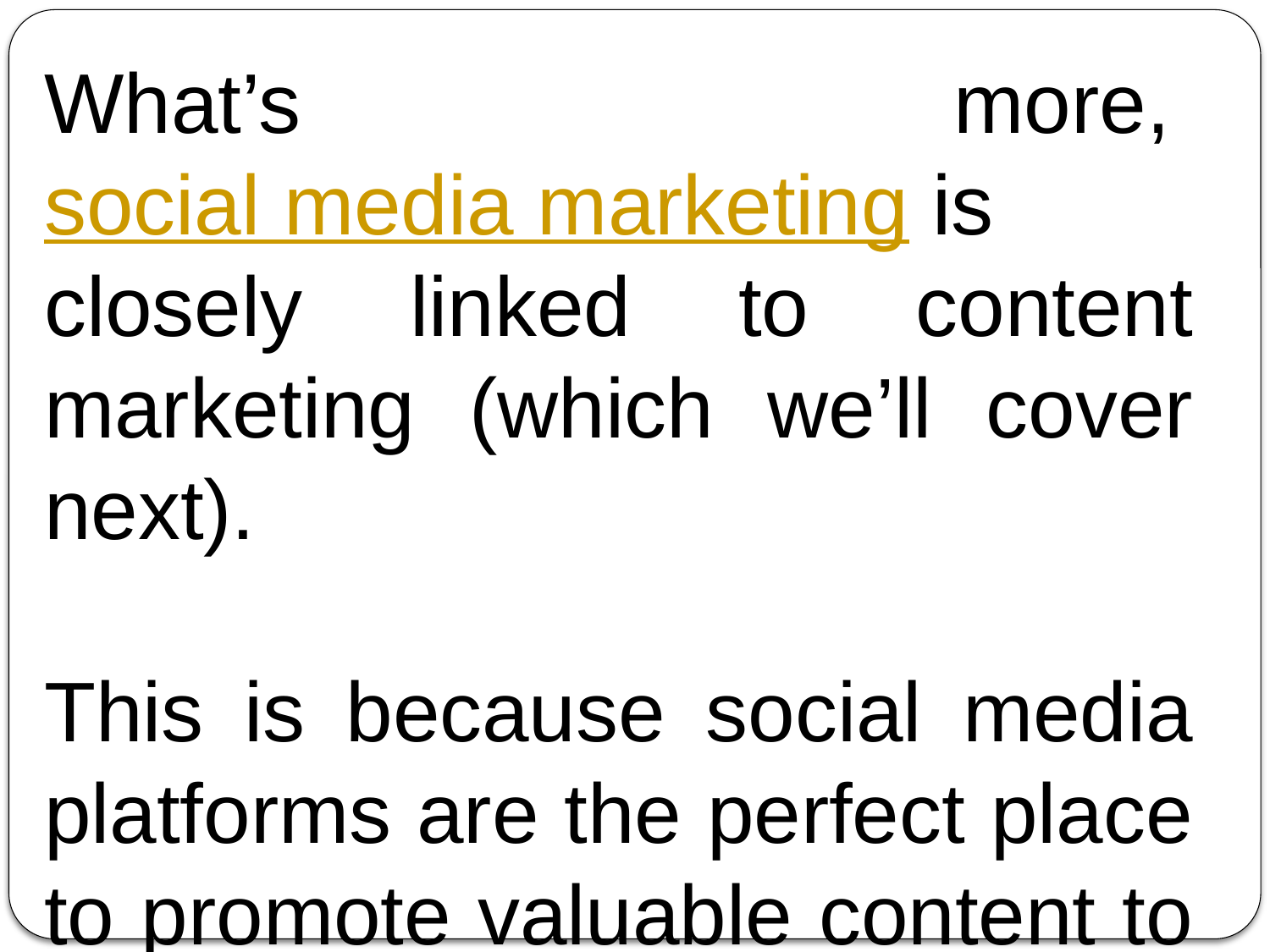

What’s more, social media marketing is closely linked to content marketing (which we’ll cover next).

This is because social media platforms are the perfect place to promote valuable content to your community and niche –